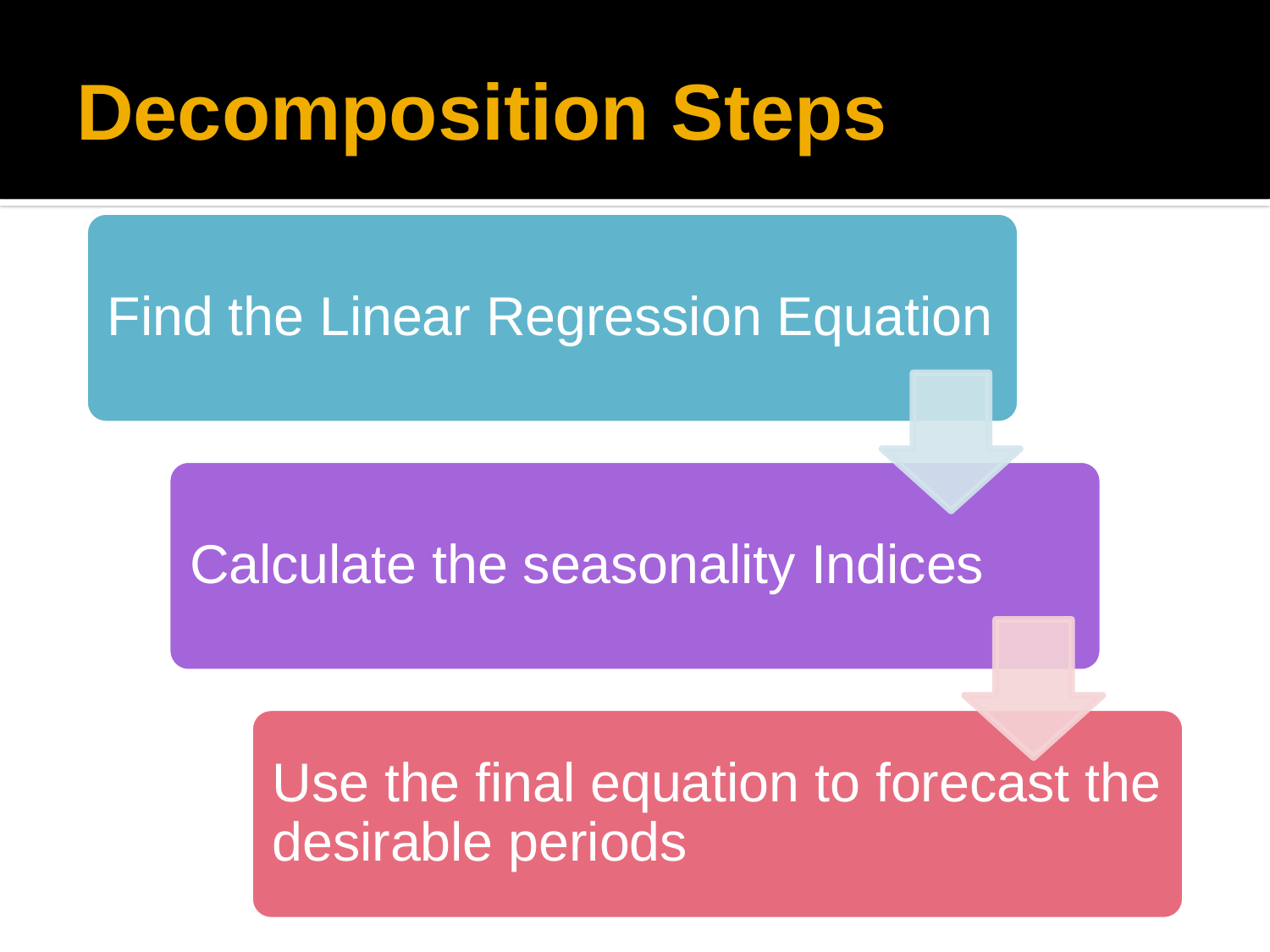

# Decomposition Steps
Find the Linear Regression Equation
Calculate the seasonality Indices
Use the final equation to forecast the desirable periods